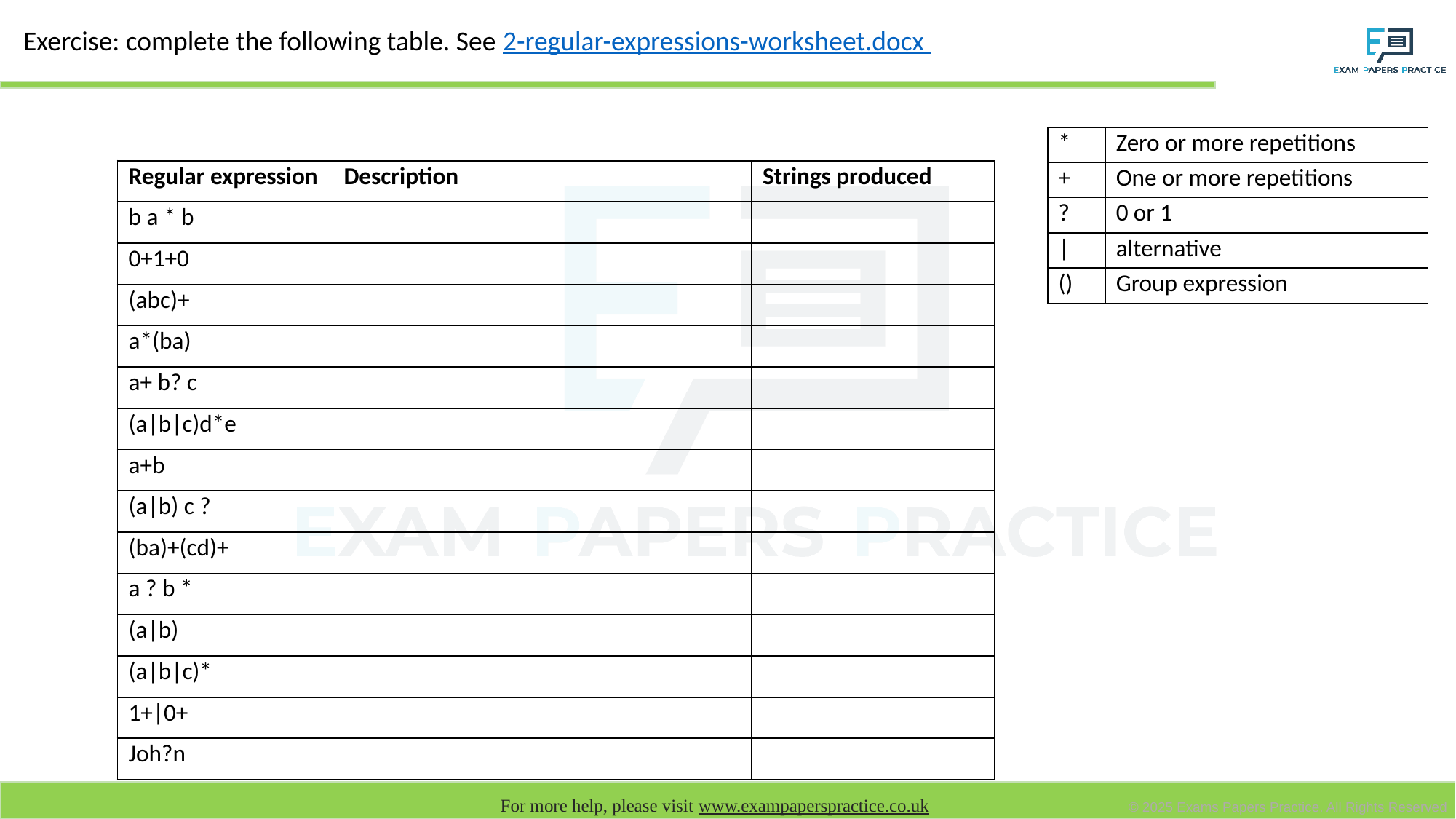

# Exercise: complete the following table. See 2-regular-expressions-worksheet.docx
| \* | Zero or more repetitions |
| --- | --- |
| + | One or more repetitions |
| ? | 0 or 1 |
| | | alternative |
| () | Group expression |
| Regular expression | Description | Strings produced |
| --- | --- | --- |
| b a \* b |  |  |
| 0+1+0 |  |  |
| (abc)+ |  |  |
| a\*(ba) |  |  |
| a+ b? c |  |  |
| (a|b|c)d\*e |  |  |
| a+b |  |  |
| (a|b) c ? |  |  |
| (ba)+(cd)+ |  |  |
| a ? b \* |  |  |
| (a|b) |  |  |
| (a|b|c)\* |  |  |
| 1+|0+ |  |  |
| Joh?n |  |  |